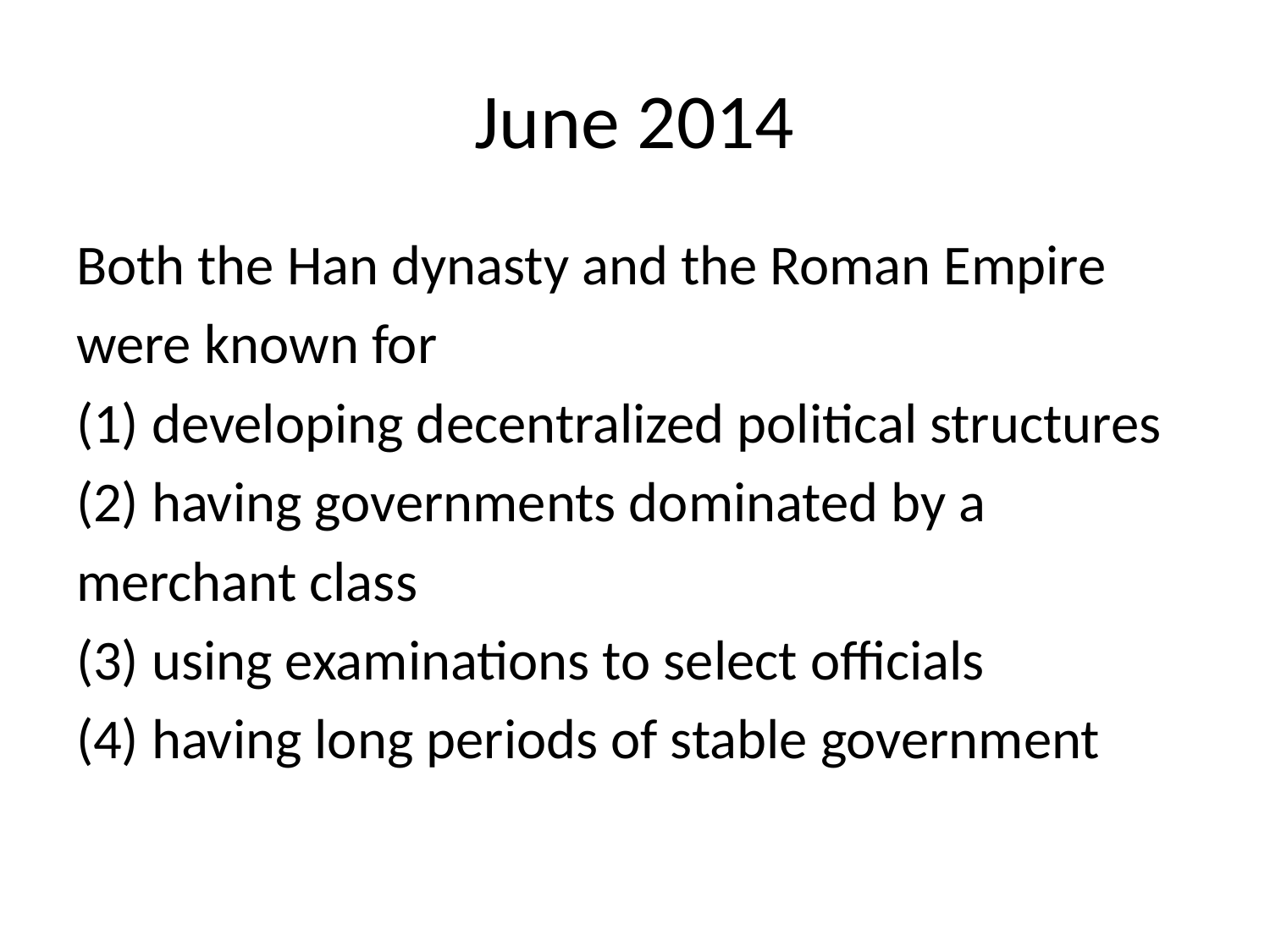

# June 2014
Both the Han dynasty and the Roman Empire
were known for
(1) developing decentralized political structures
(2) having governments dominated by a
merchant class
(3) using examinations to select officials
(4) having long periods of stable government